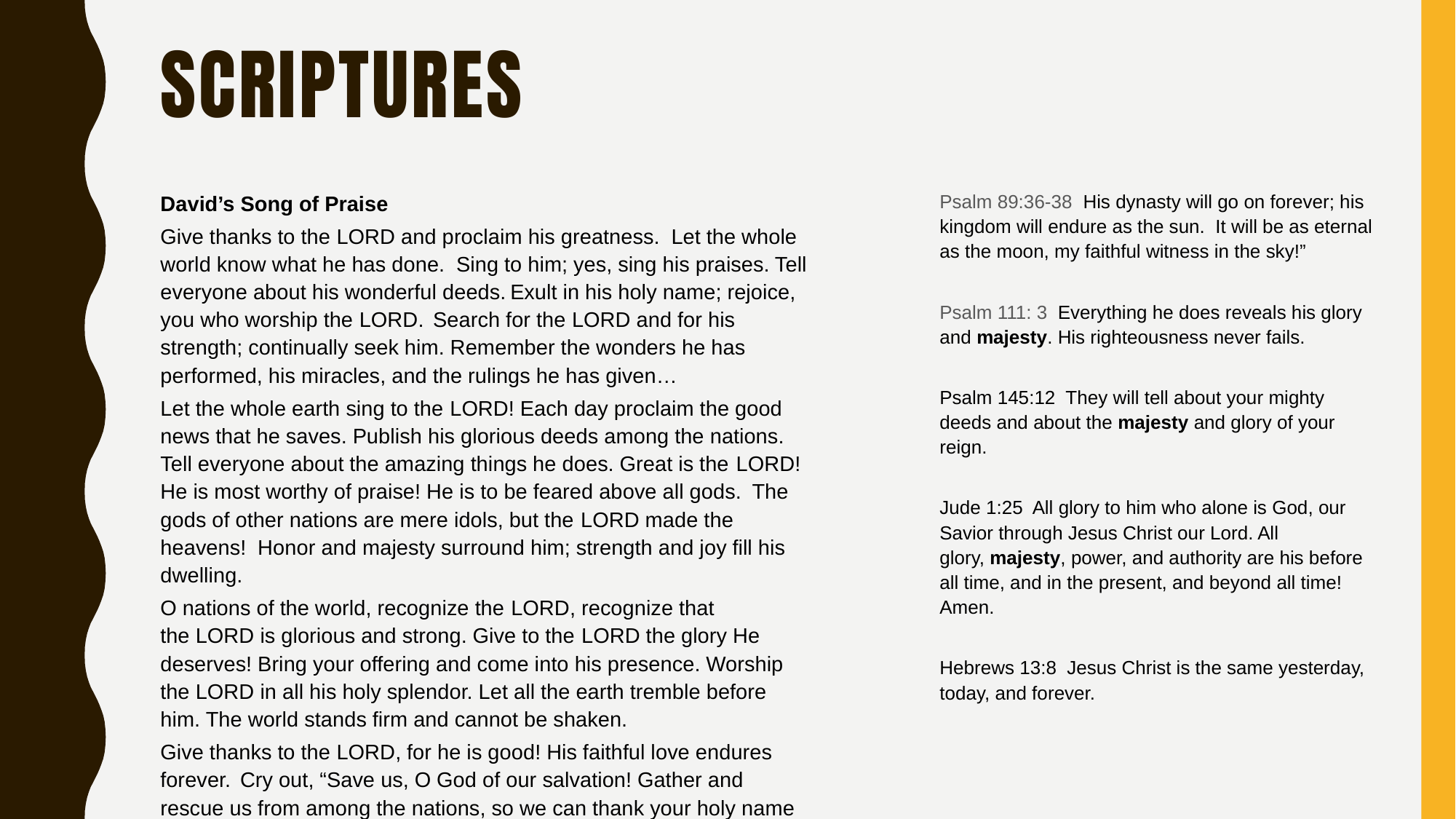

# Scriptures
David’s Song of Praise
Give thanks to the Lord and proclaim his greatness.  Let the whole world know what he has done.  Sing to him; yes, sing his praises. Tell everyone about his wonderful deeds. Exult in his holy name; rejoice, you who worship the Lord.  Search for the Lord and for his strength; continually seek him. Remember the wonders he has performed, his miracles, and the rulings he has given…
Let the whole earth sing to the Lord! Each day proclaim the good news that he saves. Publish his glorious deeds among the nations. Tell everyone about the amazing things he does. Great is the Lord! He is most worthy of praise! He is to be feared above all gods.  The gods of other nations are mere idols, but the Lord made the heavens!  Honor and majesty surround him; strength and joy fill his dwelling.
O nations of the world, recognize the Lord, recognize that the Lord is glorious and strong. Give to the Lord the glory He deserves! Bring your offering and come into his presence. Worship the Lord in all his holy splendor. Let all the earth tremble before him. The world stands firm and cannot be shaken.
Give thanks to the Lord, for he is good! His faithful love endures forever.  Cry out, “Save us, O God of our salvation! Gather and rescue us from among the nations, so we can thank your holy name and rejoice and praise you. Praise the Lord, the God of Israel, who lives from everlasting to everlasting!” (Verses from 1 Chronicles 16.)

Psalm 89:36-38  His dynasty will go on forever; his kingdom will endure as the sun.  It will be as eternal as the moon, my faithful witness in the sky!”

Psalm 111: 3  Everything he does reveals his glory and majesty. His righteousness never fails.

Psalm 145:12  They will tell about your mighty deeds and about the majesty and glory of your reign.

Jude 1:25  All glory to him who alone is God, our Savior through Jesus Christ our Lord. All glory, majesty, power, and authority are his before all time, and in the present, and beyond all time! Amen.

Hebrews 13:8  Jesus Christ is the same yesterday, today, and forever.